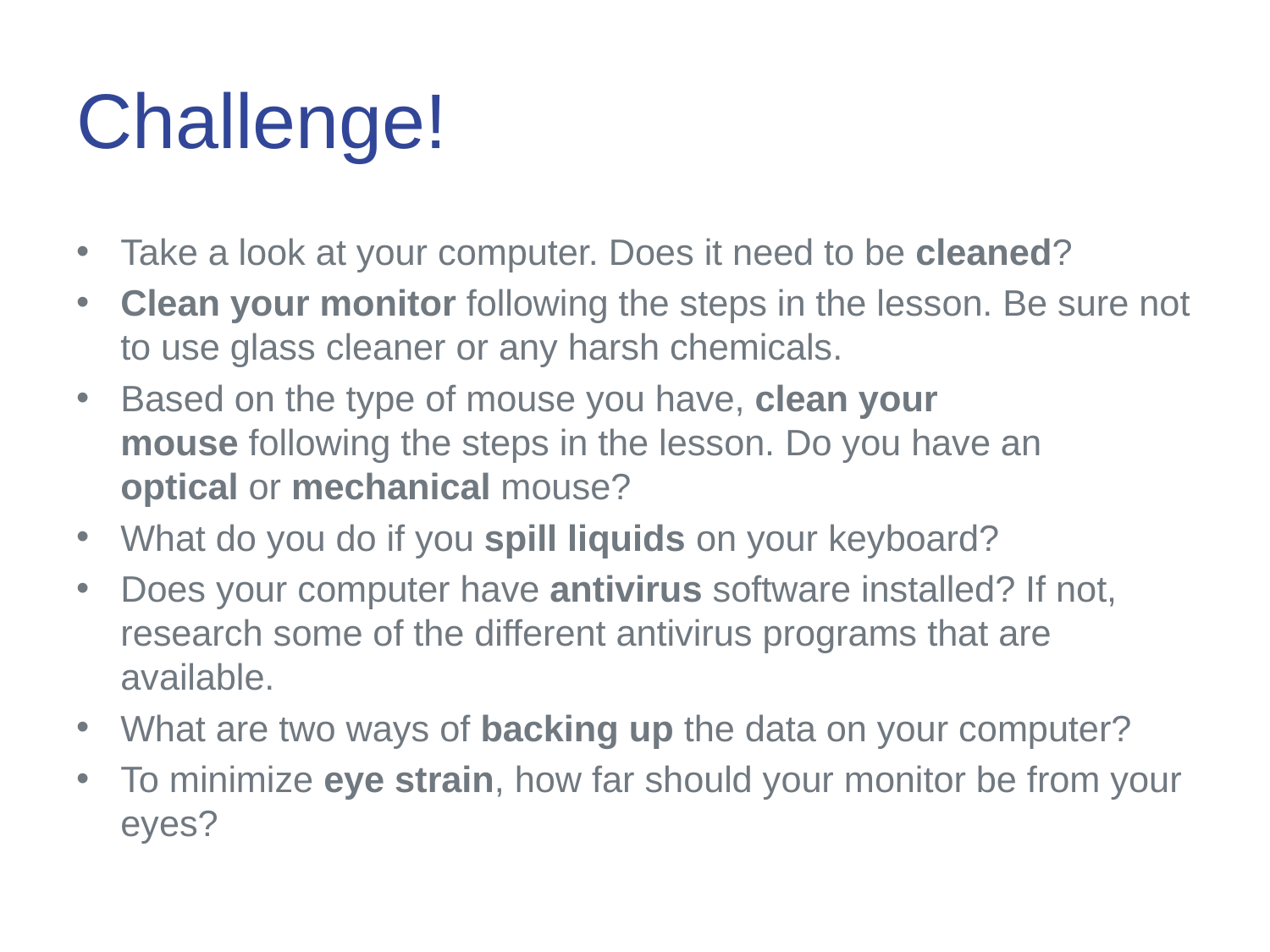

# Challenge!
Take a look at your computer. Does it need to be cleaned?
Clean your monitor following the steps in the lesson. Be sure not to use glass cleaner or any harsh chemicals.
Based on the type of mouse you have, clean your mouse following the steps in the lesson. Do you have an optical or mechanical mouse?
What do you do if you spill liquids on your keyboard?
Does your computer have antivirus software installed? If not, research some of the different antivirus programs that are available.
What are two ways of backing up the data on your computer?
To minimize eye strain, how far should your monitor be from your eyes?